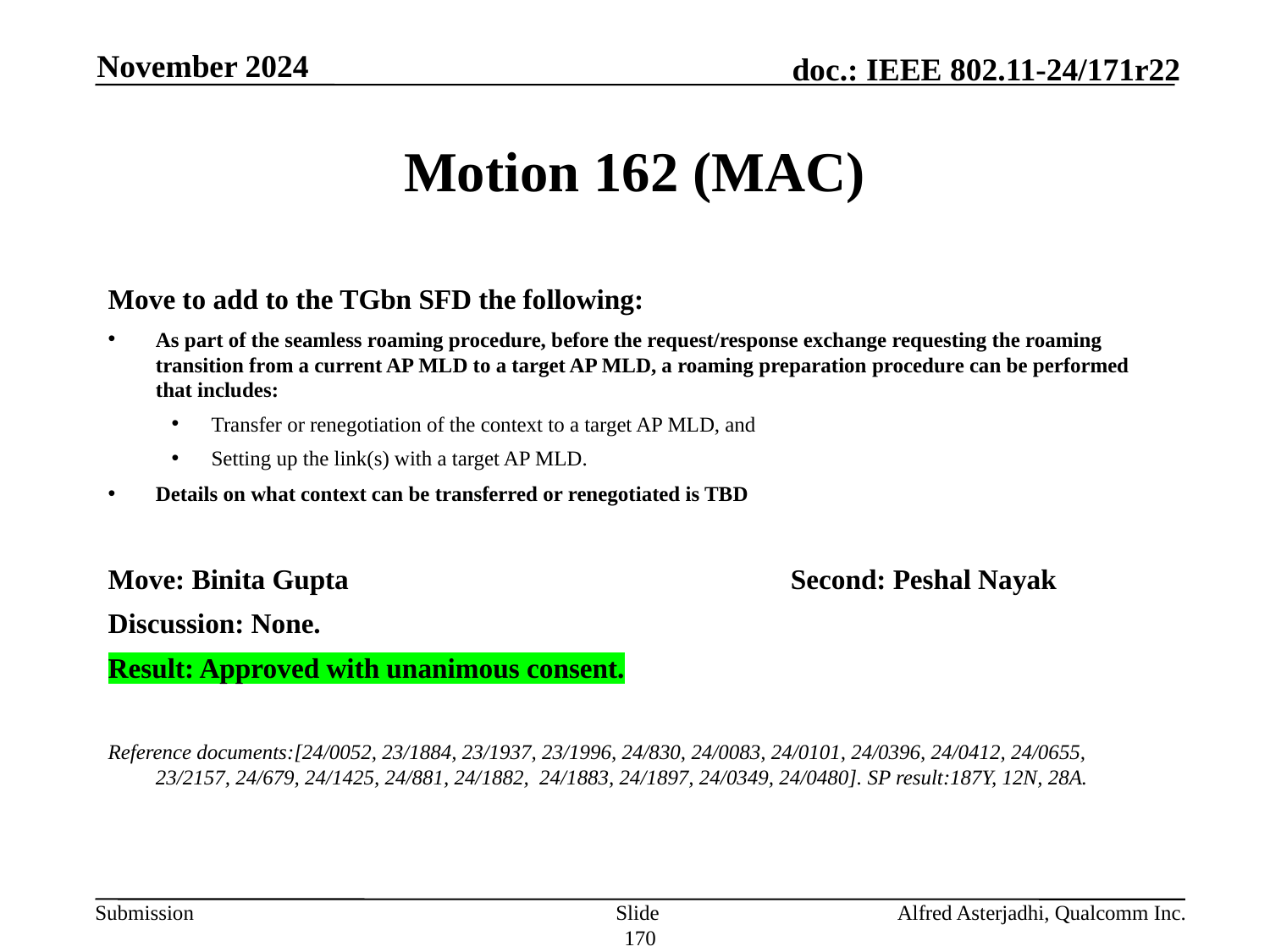

November 2024
# Motion 162 (MAC)
Move to add to the TGbn SFD the following:
As part of the seamless roaming procedure, before the request/response exchange requesting the roaming transition from a current AP MLD to a target AP MLD, a roaming preparation procedure can be performed that includes:
Transfer or renegotiation of the context to a target AP MLD, and
Setting up the link(s) with a target AP MLD.
Details on what context can be transferred or renegotiated is TBD

Move: Binita Gupta				Second: Peshal Nayak
Discussion: None.
Result: Approved with unanimous consent.

Reference documents:[24/0052, 23/1884, 23/1937, 23/1996, 24/830, 24/0083, 24/0101, 24/0396, 24/0412, 24/0655, 23/2157, 24/679, 24/1425, 24/881, 24/1882,  24/1883, 24/1897, 24/0349, 24/0480]. SP result:187Y, 12N, 28A.

Slide 170
Alfred Asterjadhi, Qualcomm Inc.